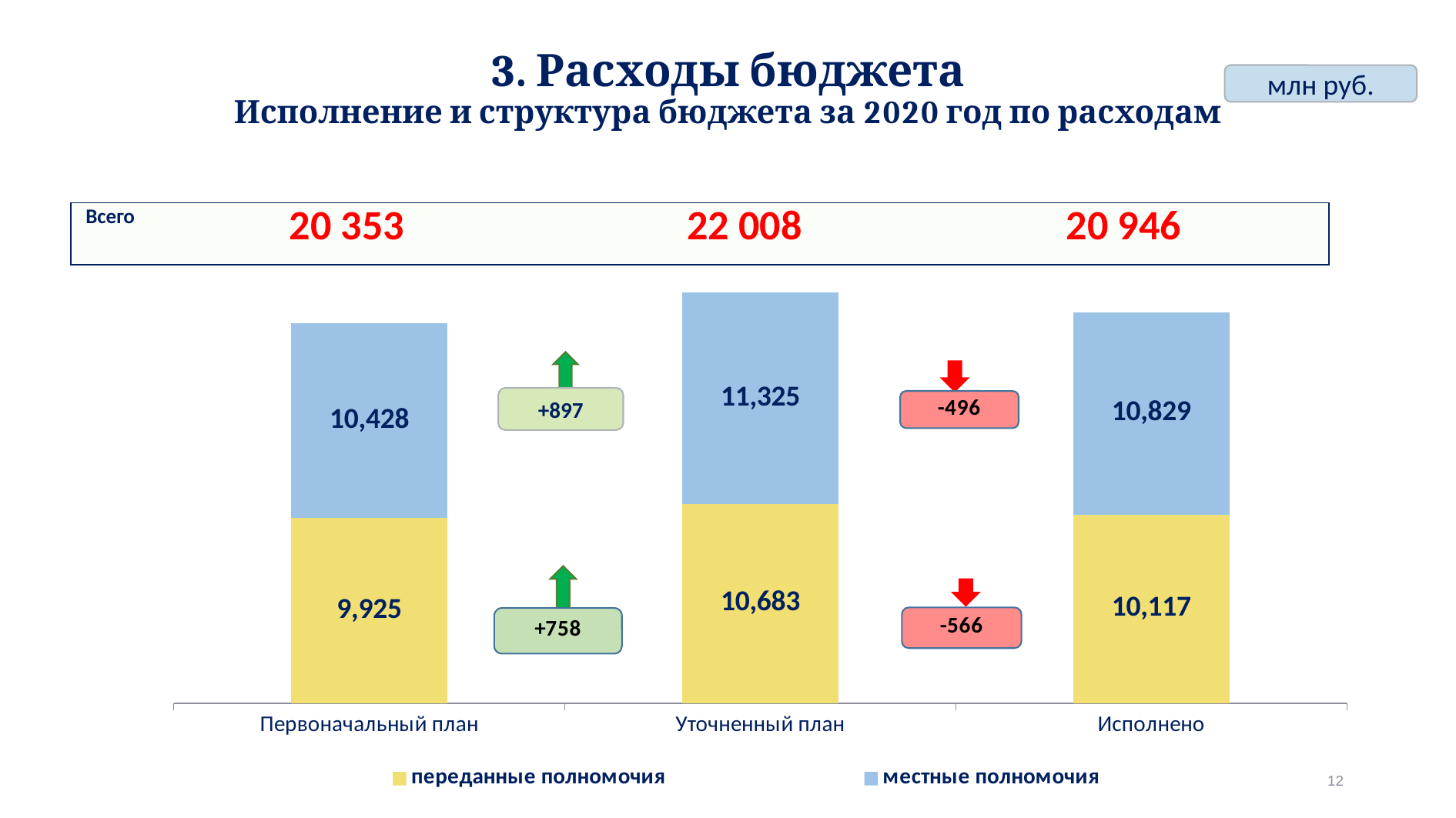

# 3. Расходы бюджета Исполнение и структура бюджета за 2020 год по расходам
млн руб.

### Chart

| Category | переданные полномочия | местные полномочия |
|---|---|---|
| Первоначальный план | 9925.0 | 10428.0 |
| Уточненный план | 10683.0 | 11325.0 |
| Исполнено | 10117.0 | 10829.0 |
| Всего | 20 353 | 22 008 | 20 946 |
| --- | --- | --- | --- |
+897
12